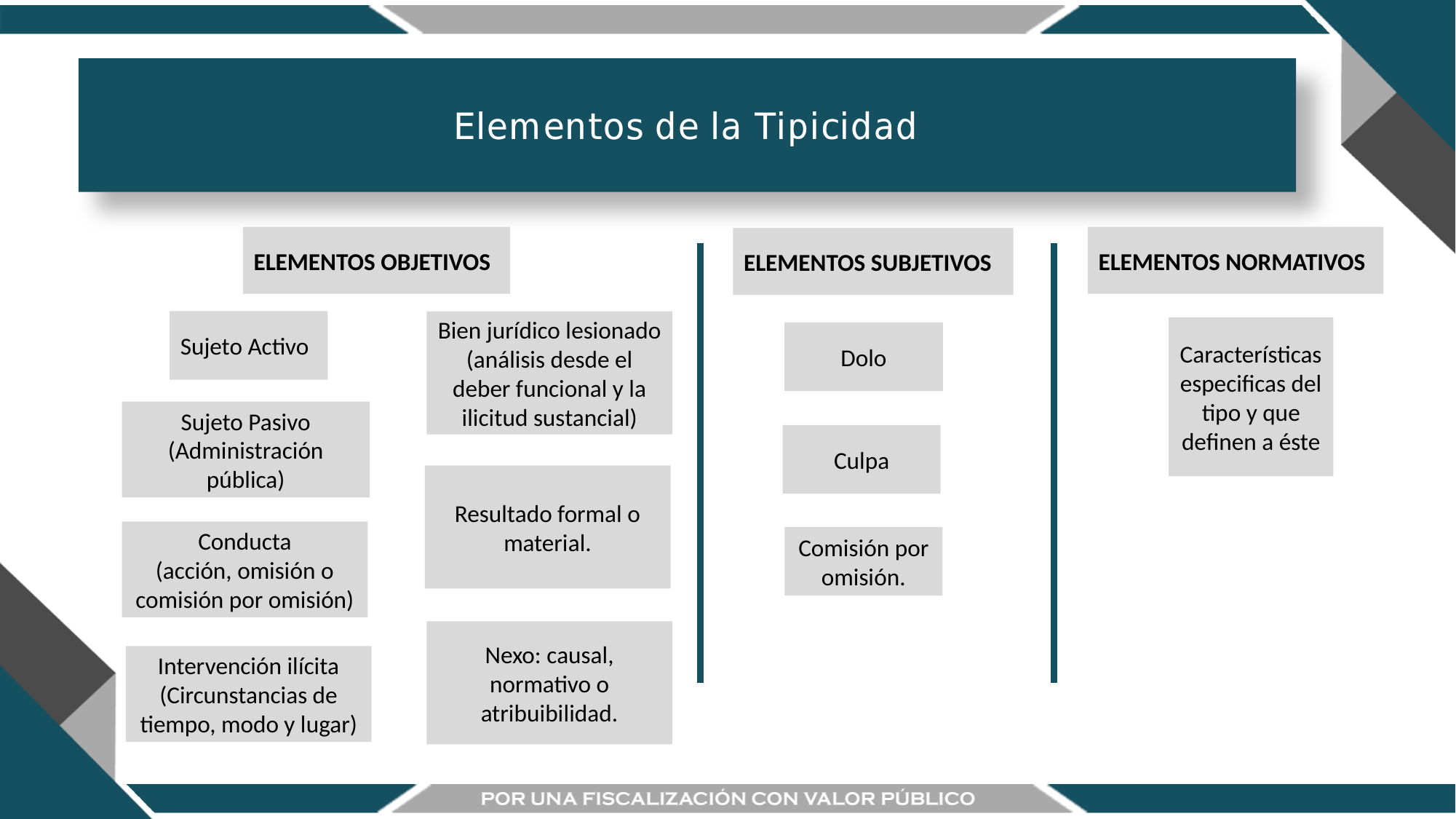

Elementos de la Tipicidad
ELEMENTOS OBJETIVOS
ELEMENTOS NORMATIVOS
ELEMENTOS SUBJETIVOS
Sujeto Activo
Bien jurídico lesionado
(análisis desde el deber funcional y la ilicitud sustancial)
Características especificas del tipo y que definen a éste
Dolo
Sujeto Pasivo
(Administración pública)
Culpa
Resultado formal o material.
Conducta
(acción, omisión o comisión por omisión)
Comisión por omisión.
Nexo: causal, normativo o atribuibilidad.
Intervención ilícita
(Circunstancias de tiempo, modo y lugar)